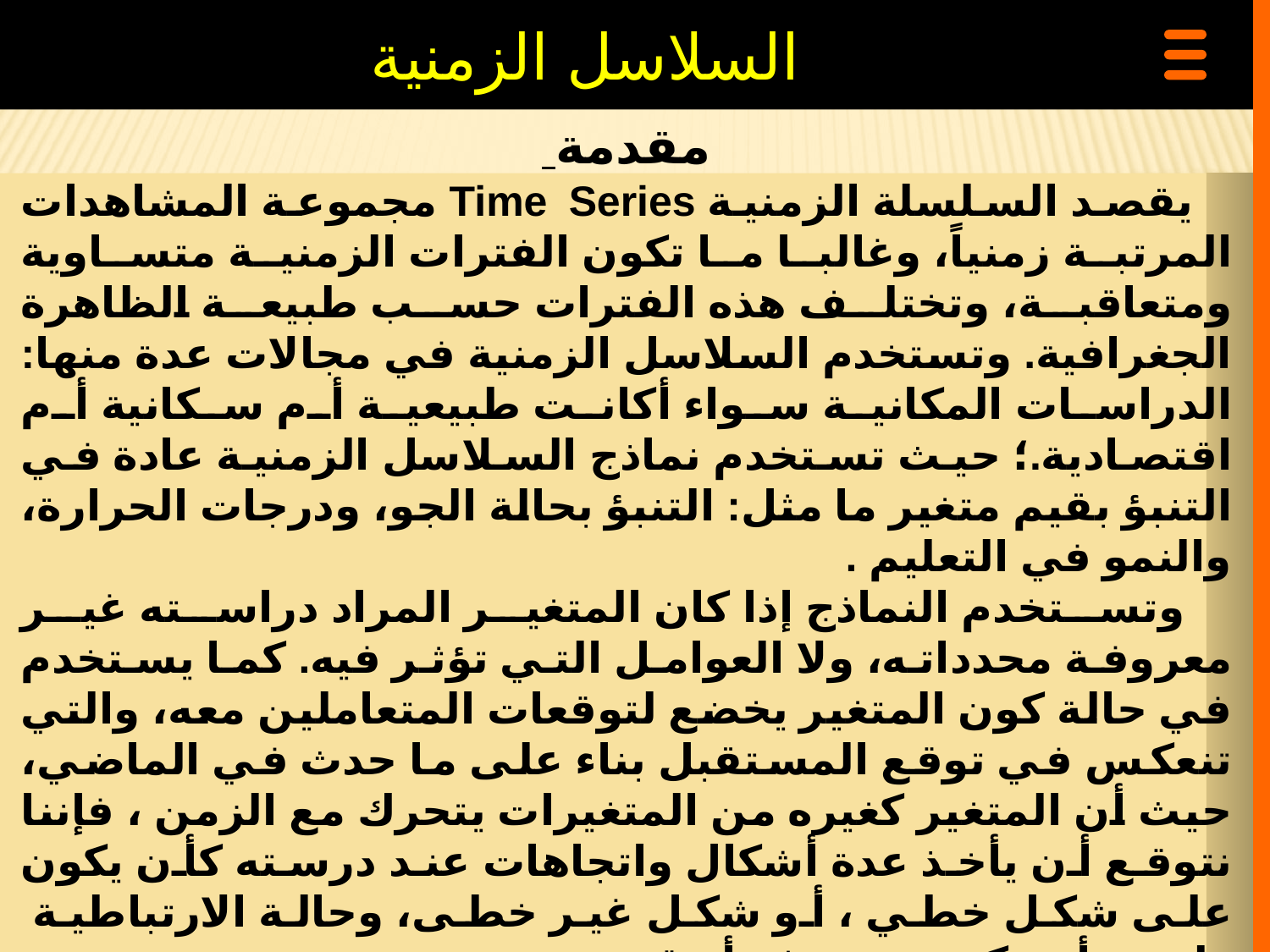

السلاسل الزمنية

مقدمة
    يقصد السلسلة الزمنية Time Series مجموعة المشاهدات المرتبة زمنياً، وغالبا ما تكون الفترات الزمنية متساوية ومتعاقبة، وتختلف هذه الفترات حسب طبيعة الظاهرة الجغرافية. وتستخدم السلاسل الزمنية في مجالات عدة منها: الدراسات المكانية سواء أكانت طبيعية أم سكانية أم اقتصادية.؛ حيث تستخدم نماذج السلاسل الزمنية عادة في التنبؤ بقيم متغير ما مثل: التنبؤ بحالة الجو، ودرجات الحرارة، والنمو في التعليم .
    وتستخدم النماذج إذا كان المتغير المراد دراسته غير معروفة محدداته، ولا العوامل التي تؤثر فيه. كما يستخدم في حالة كون المتغير يخضع لتوقعات المتعاملين معه، والتي تنعكس في توقع المستقبل بناء على ما حدث في الماضي، حيث أن المتغير كغيره من المتغيرات يتحرك مع الزمن ، فإننا نتوقع أن يأخذ عدة أشكال واتجاهات عند درسته كأن يكون على شكل خطي ، أو شكل غير خطى، وحالة الارتباطية  طردية أو عكسية ضعيفة أو قوية.
     وتوجد عدة عوامل تؤثر في تطور المتغير حسب الزمن تؤدى إلى زيادته أو نقصانه ومن أهم هذه العوامل ما يطلق عليها مكونات السلسلة الزمنية.